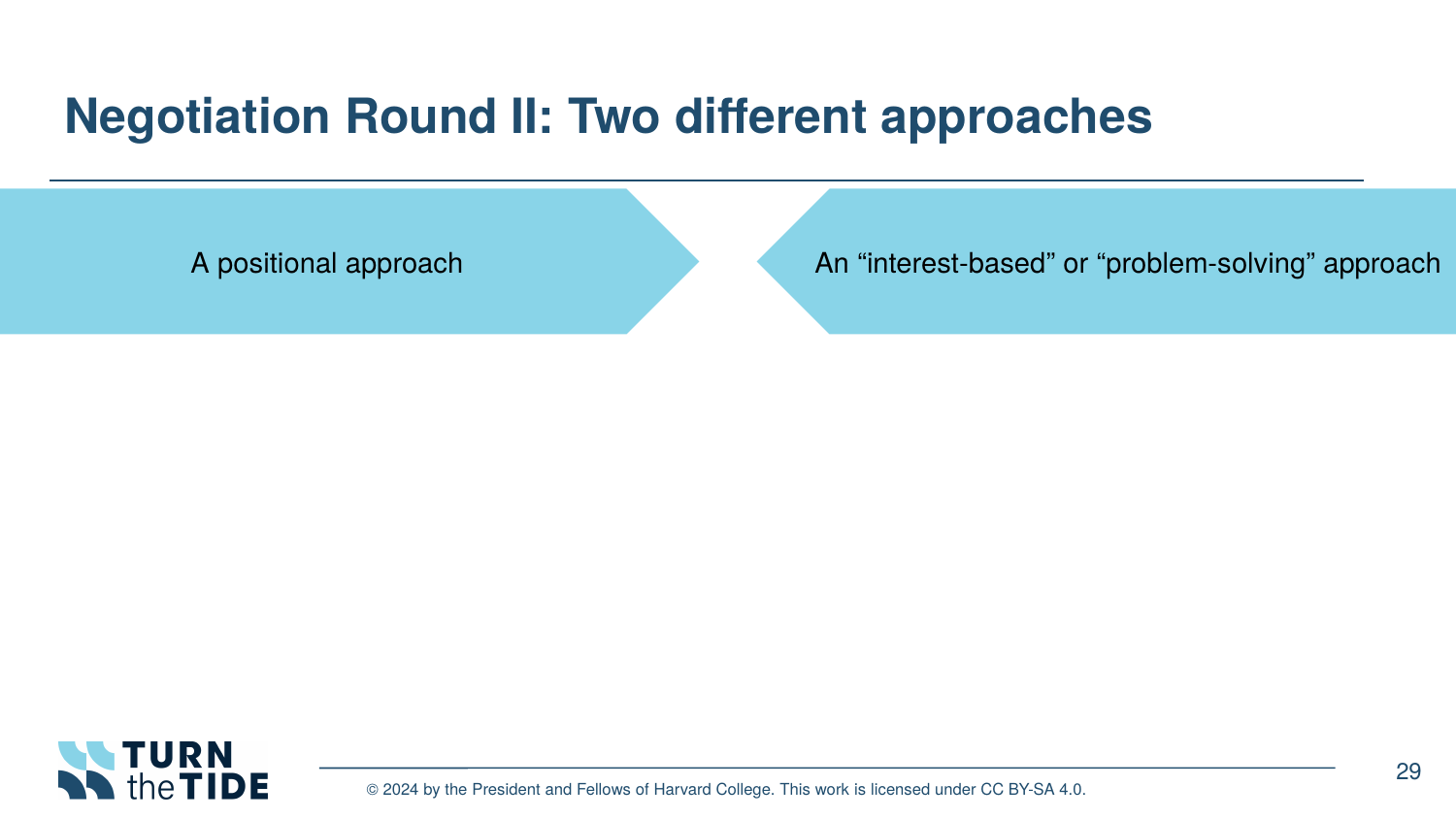

# Negotiation Round II: Two different approaches
A positional approach
An “interest-based” or “problem-solving” approach
29